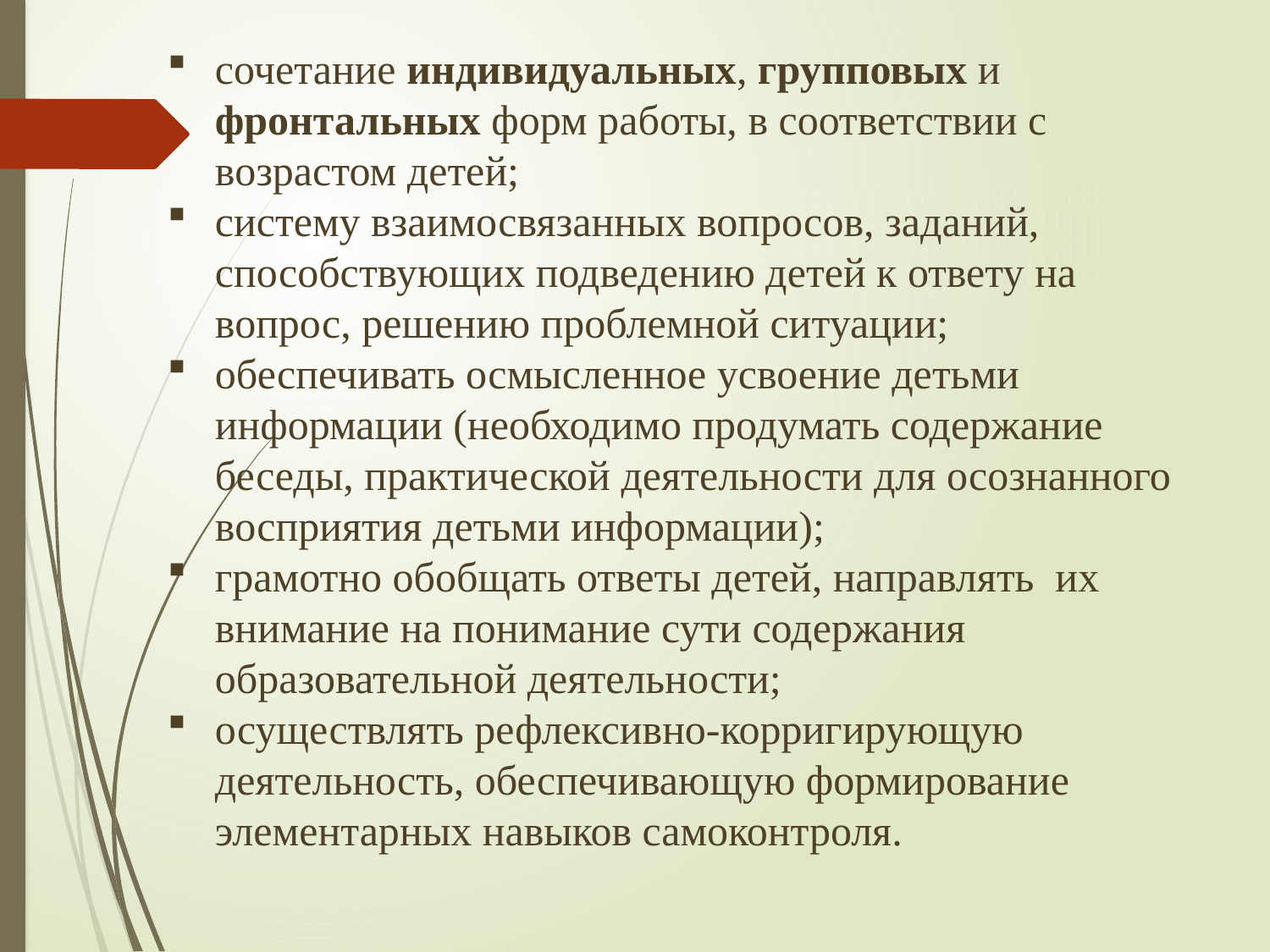

сочетание индивидуальных, групповых и фронтальных форм работы, в соответствии с возрастом детей;
систему взаимосвязанных вопросов, заданий, способствующих подведению детей к ответу на вопрос, решению проблемной ситуации;
обеспечивать осмысленное усвоение детьми информации (необходимо продумать содержание беседы, практической деятельности для осознанного восприятия детьми информации);
грамотно обобщать ответы детей, направлять  их внимание на понимание сути содержания образовательной деятельности;
осуществлять рефлексивно-корригирующую деятельность, обеспечивающую формирование элементарных навыков самоконтроля.